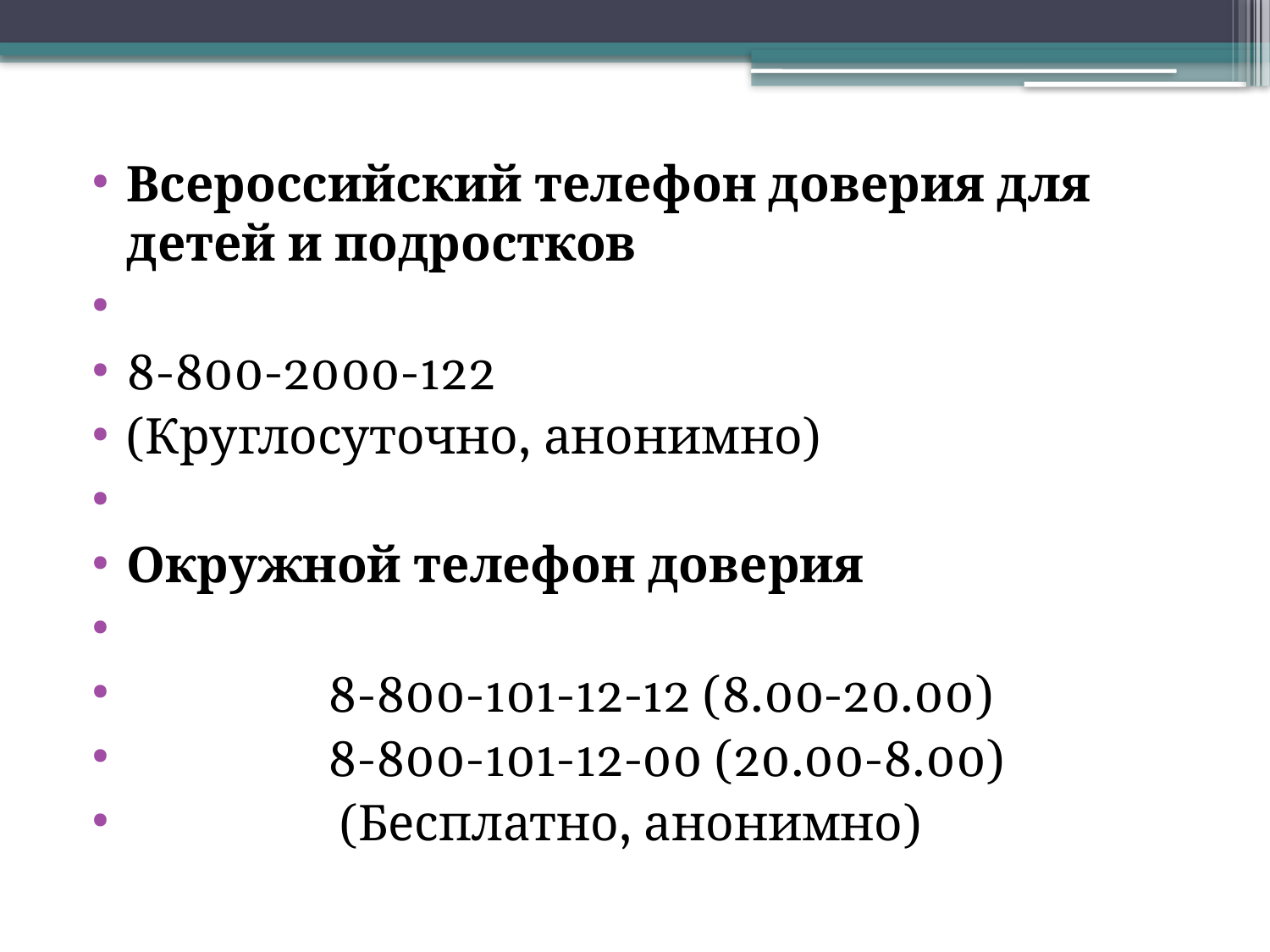

Всероссийский телефон доверия для детей и подростков

8-800-2000-122
(Круглосуточно, анонимно)

Окружной телефон доверия

                 8-800-101-12-12 (8.00-20.00)
                 8-800-101-12-00 (20.00-8.00)
                  (Бесплатно, анонимно)